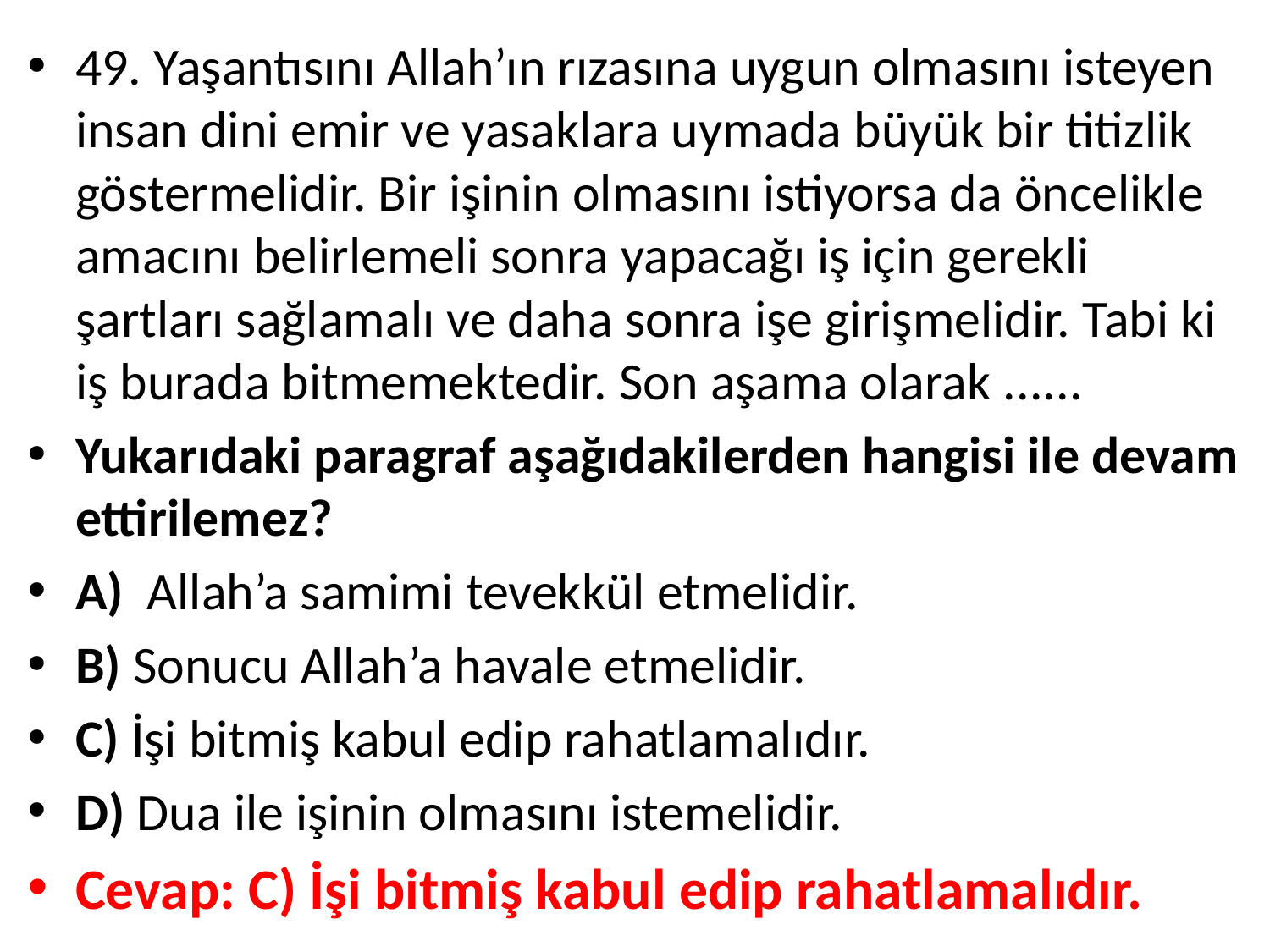

49. Yaşantısını Allah’ın rızasına uygun olmasını isteyen insan dini emir ve yasaklara uymada büyük bir titizlik göstermelidir. Bir işinin olmasını istiyorsa da öncelikle amacını belirlemeli sonra yapacağı iş için gerekli şartları sağlamalı ve daha sonra işe girişmelidir. Tabi ki iş burada bitmemektedir. Son aşama olarak ......
Yukarıdaki paragraf aşağıdakilerden hangisi ile devam ettirilemez?
A)  Allah’a samimi tevekkül etmelidir.
B) Sonucu Allah’a havale etmelidir.
C) İşi bitmiş kabul edip rahatlamalıdır.
D) Dua ile işinin olmasını istemelidir.
Cevap: C) İşi bitmiş kabul edip rahatlamalıdır.